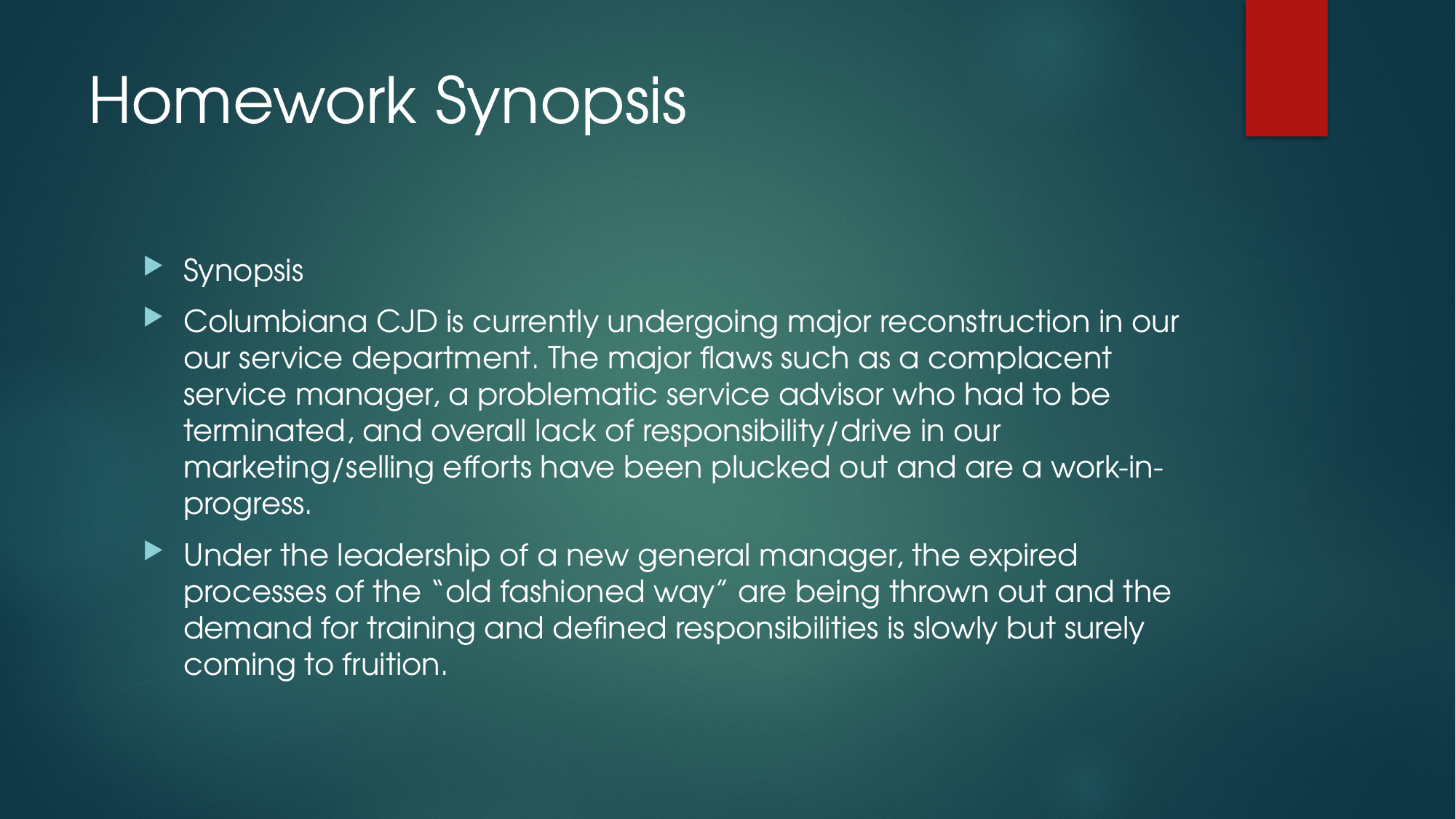

# Homework Synopsis
Synopsis
Columbiana CJD is currently undergoing major reconstruction in our our service department. The major flaws such as a complacent  service manager, a problematic service advisor who had to be terminated, and overall lack of responsibility/drive in our marketing/selling efforts have been plucked out and are a work-in-progress.
Under the leadership of a new general manager, the expired processes of the “old fashioned way” are being thrown out and the demand for training and defined responsibilities is slowly but surely coming to fruition.